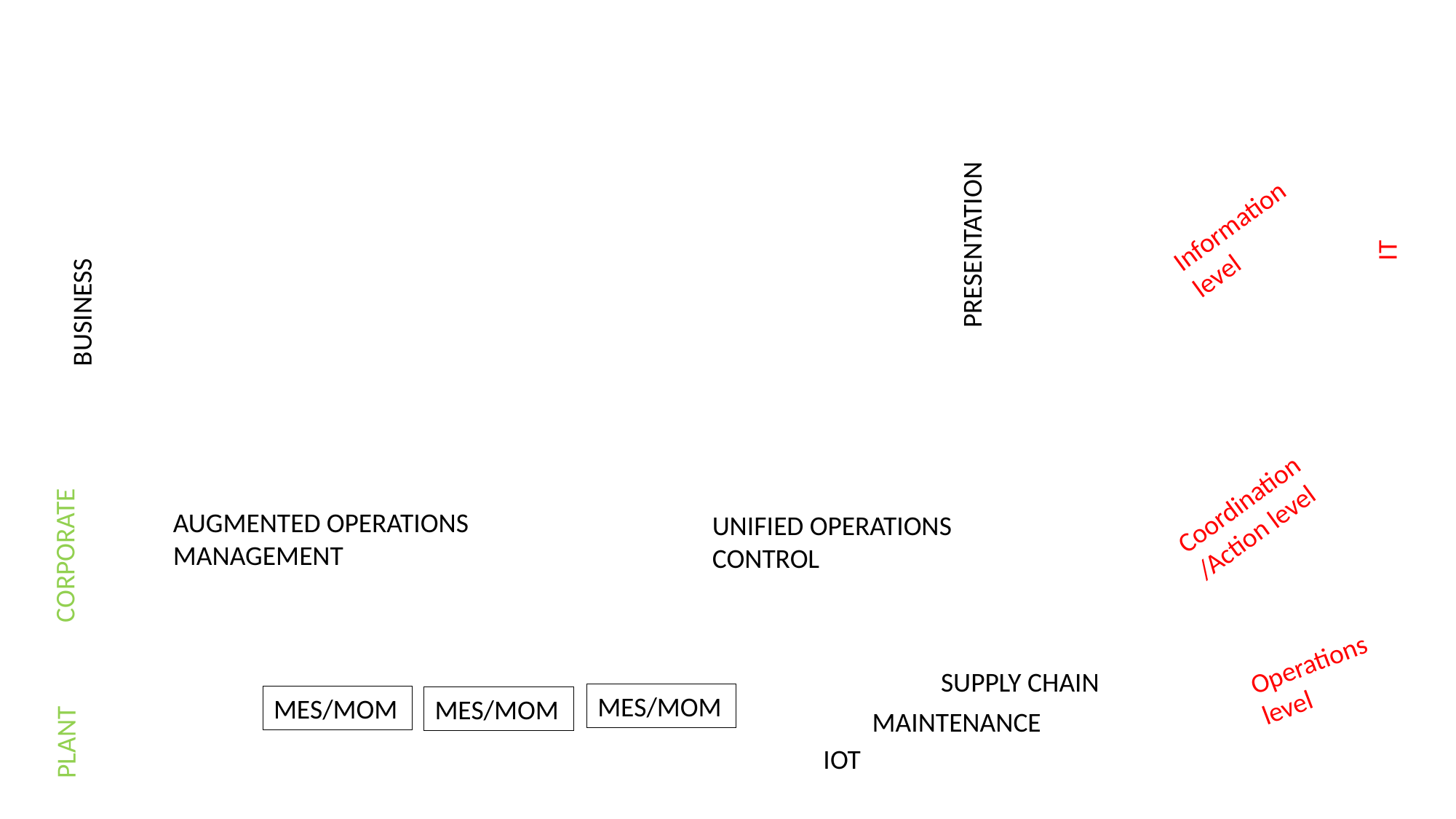

IT
Information level
PRESENTATION
BUSINESS
Coordination/Action level
AUGMENTED OPERATIONS MANAGEMENT
UNIFIED OPERATIONS CONTROL
CORPORATE
Operations level
SUPPLY CHAIN
PLANT
MES/MOM
MES/MOM
MES/MOM
MAINTENANCE
IOT